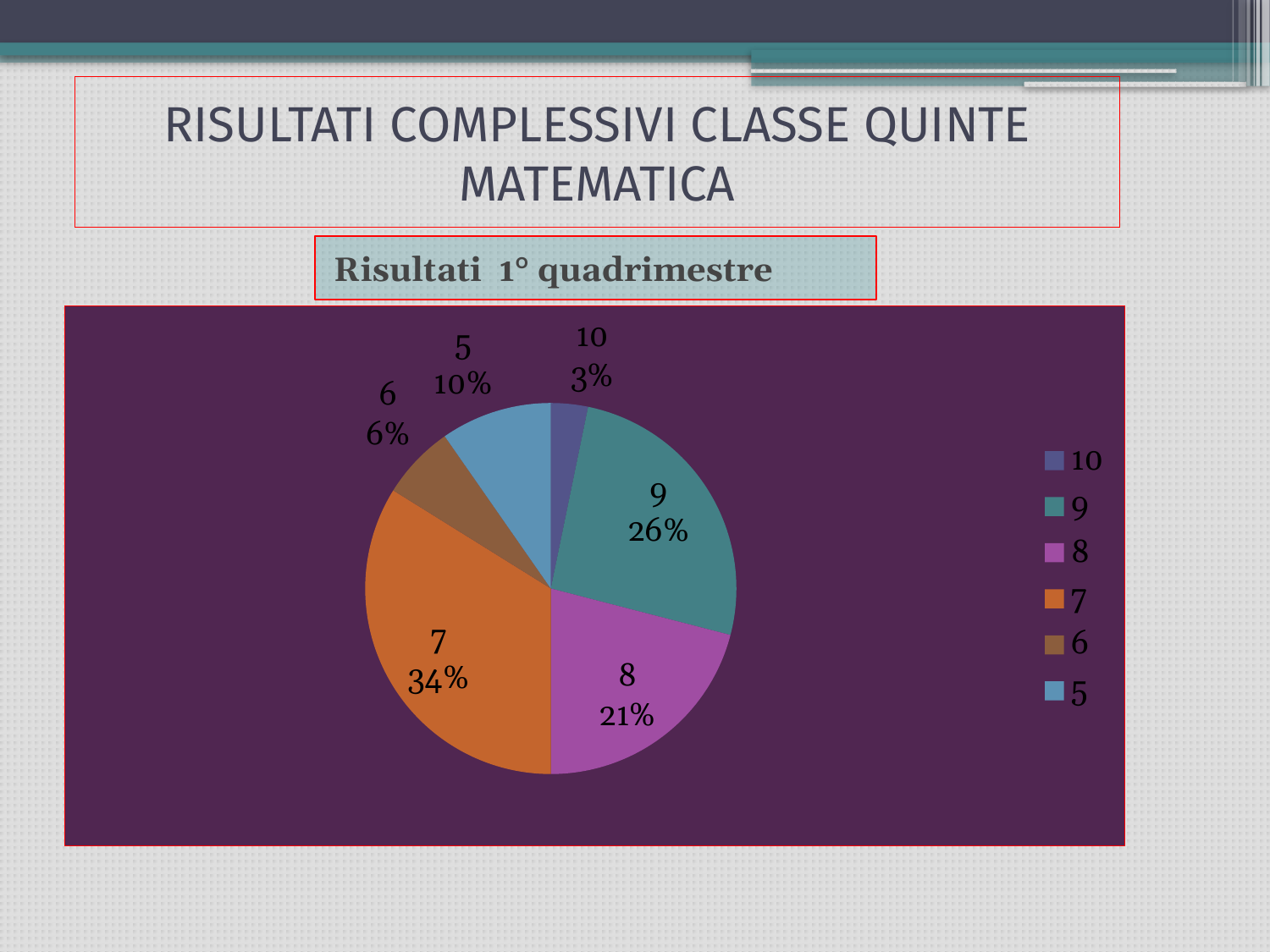

# RISULTATI COMPLESSIVI CLASSE QUINTE MATEMATICA
Risultati  1° quadrimestre

### Chart

| Category | Colonna1 |
|---|---|
| 10 | 2.0 |
| 9 | 16.0 |
| 8 | 13.0 |
| 7 | 21.0 |
| 6 | 4.0 |
| 5 | 6.0 |